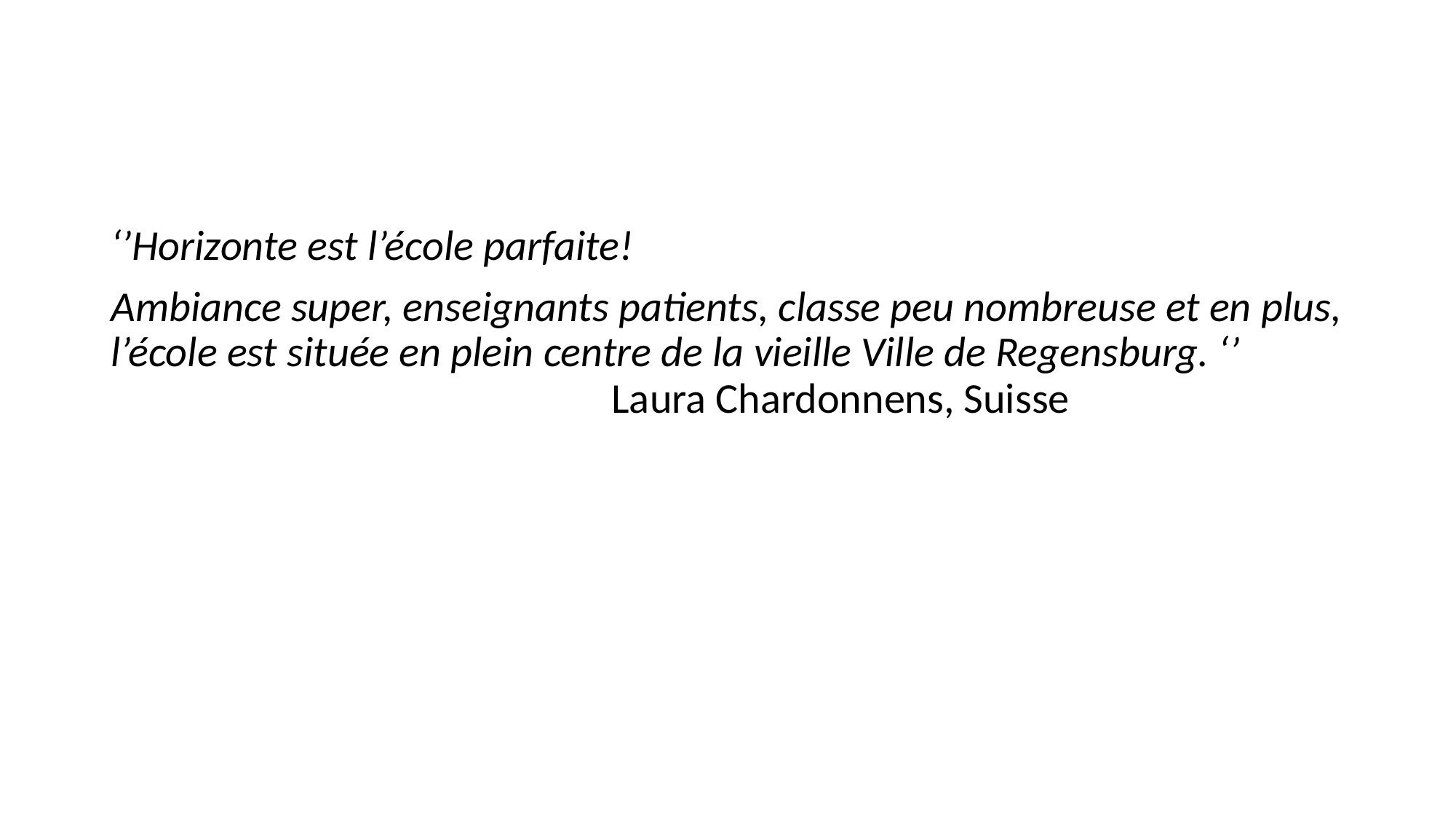

‘’Horizonte est l’école parfaite!
Ambiance super, enseignants patients, classe peu nombreuse et en plus, l’école est située en plein centre de la vieille Ville de Regensburg. ‘’
                                                    Laura Chardonnens, Suisse